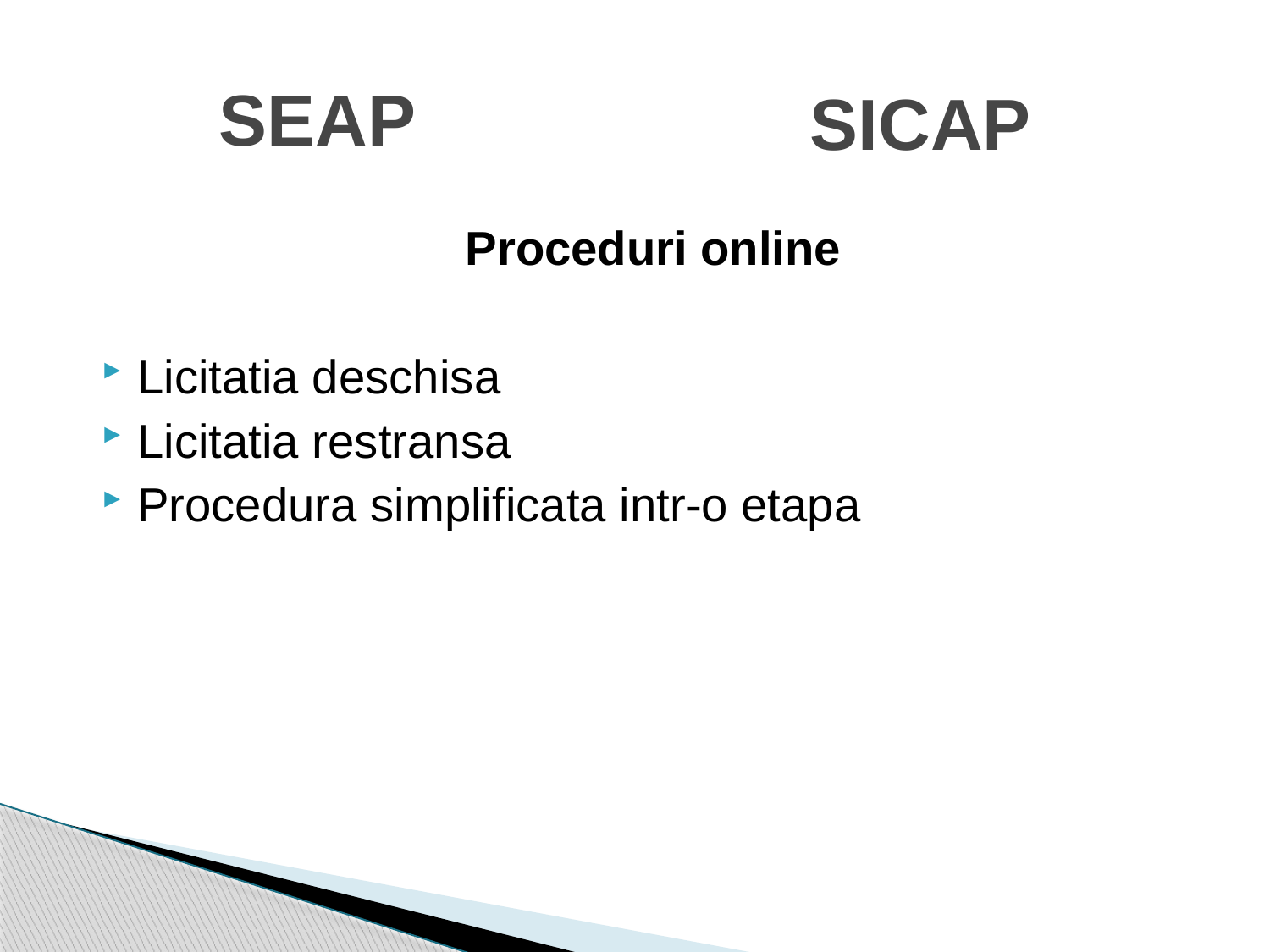

# SEAP
SICAP
Proceduri online

Licitatia deschisa
Licitatia restransa
Procedura simplificata intr-o etapa